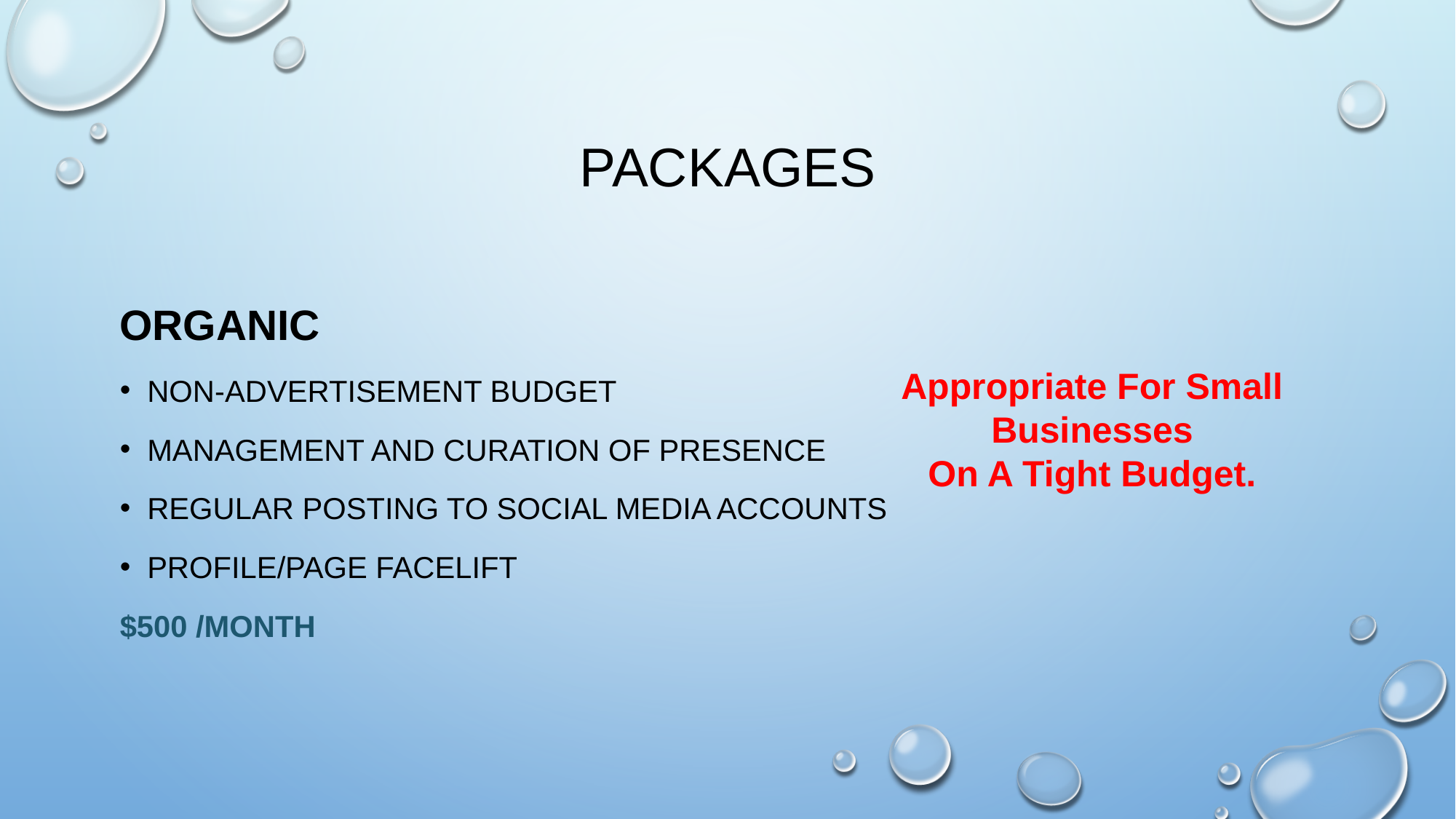

# packages
organic
Non-advertisement budget
Management and curation of presence
Regular posting to social media accounts
Profile/page facelift
$500 /month

Appropriate For Small Businesses
On A Tight Budget.